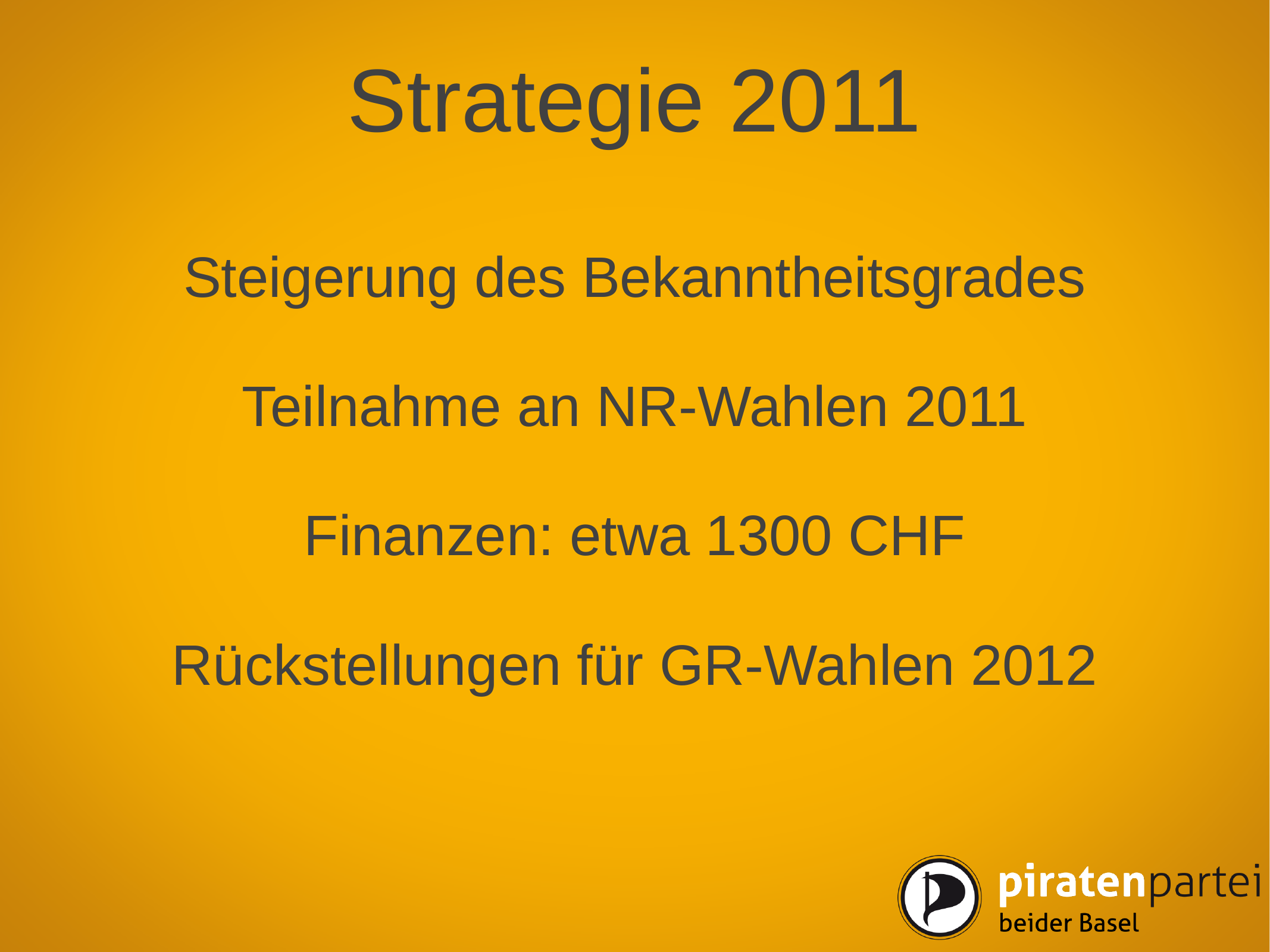

# Strategie 2011
Steigerung des Bekanntheitsgrades
Teilnahme an NR-Wahlen 2011
Finanzen: etwa 1300 CHF
Rückstellungen für GR-Wahlen 2012